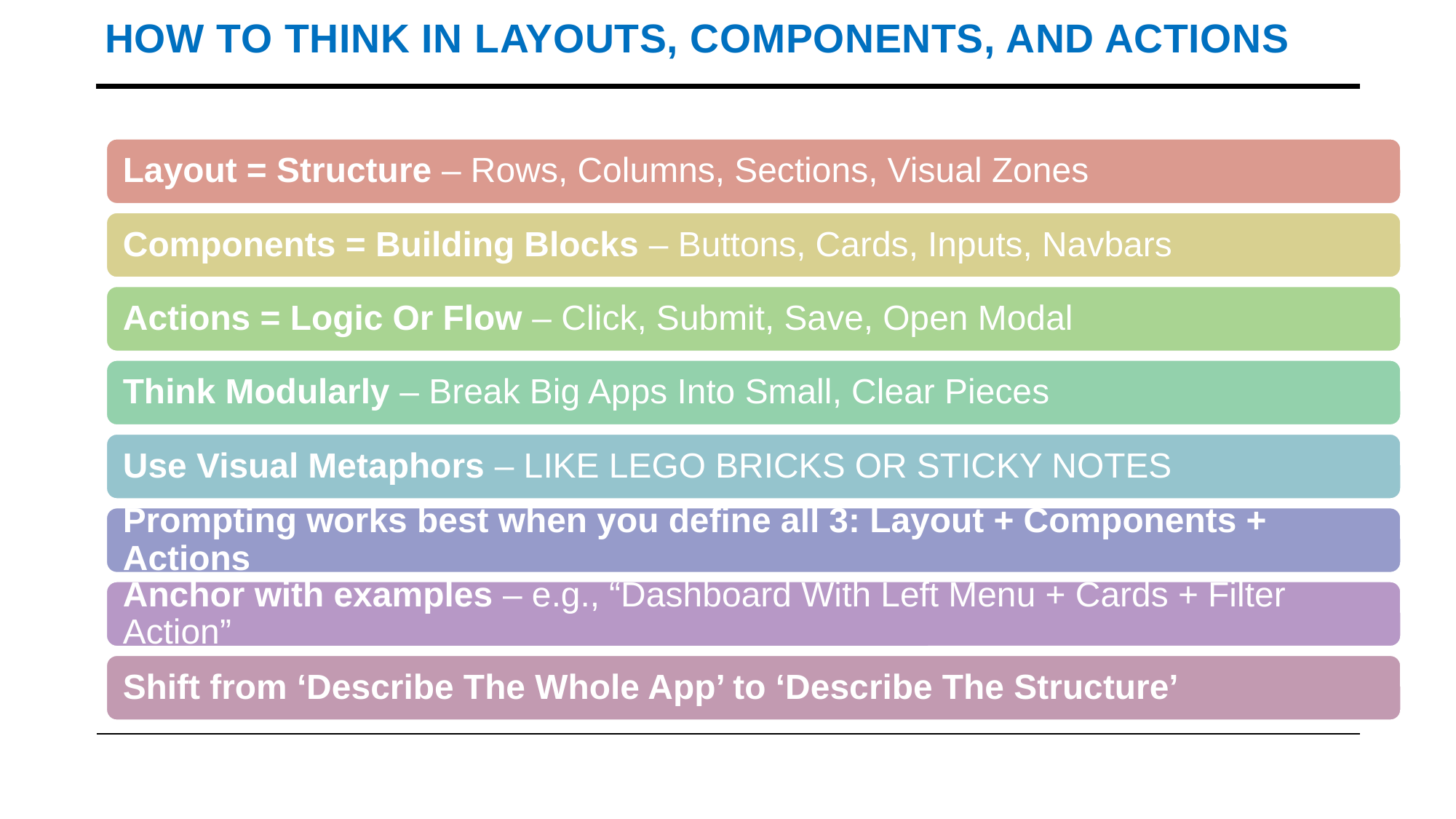

# How to Think in Layouts, Components, and Actions
Layout = Structure – Rows, Columns, Sections, Visual Zones
Components = Building Blocks – Buttons, Cards, Inputs, Navbars
Actions = Logic Or Flow – Click, Submit, Save, Open Modal
Think Modularly – Break Big Apps Into Small, Clear Pieces
Use Visual Metaphors – LIKE LEGO BRICKS OR STICKY NOTES
Prompting works best when you define all 3: Layout + Components + Actions
Anchor with examples – e.g., “Dashboard With Left Menu + Cards + Filter Action”
Shift from ‘Describe The Whole App’ to ‘Describe The Structure’